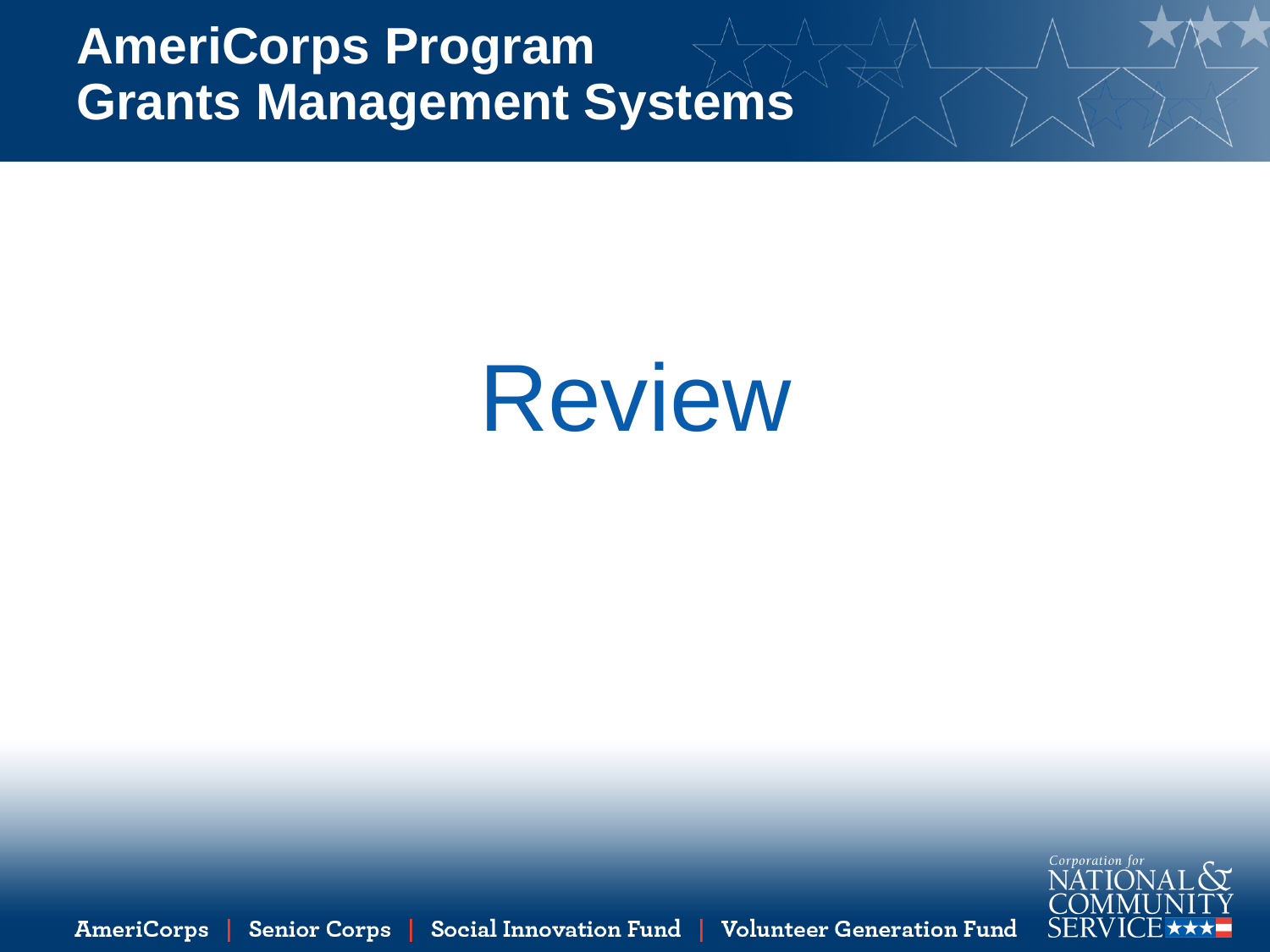

# AmeriCorps Program Grants Management Systems
Review